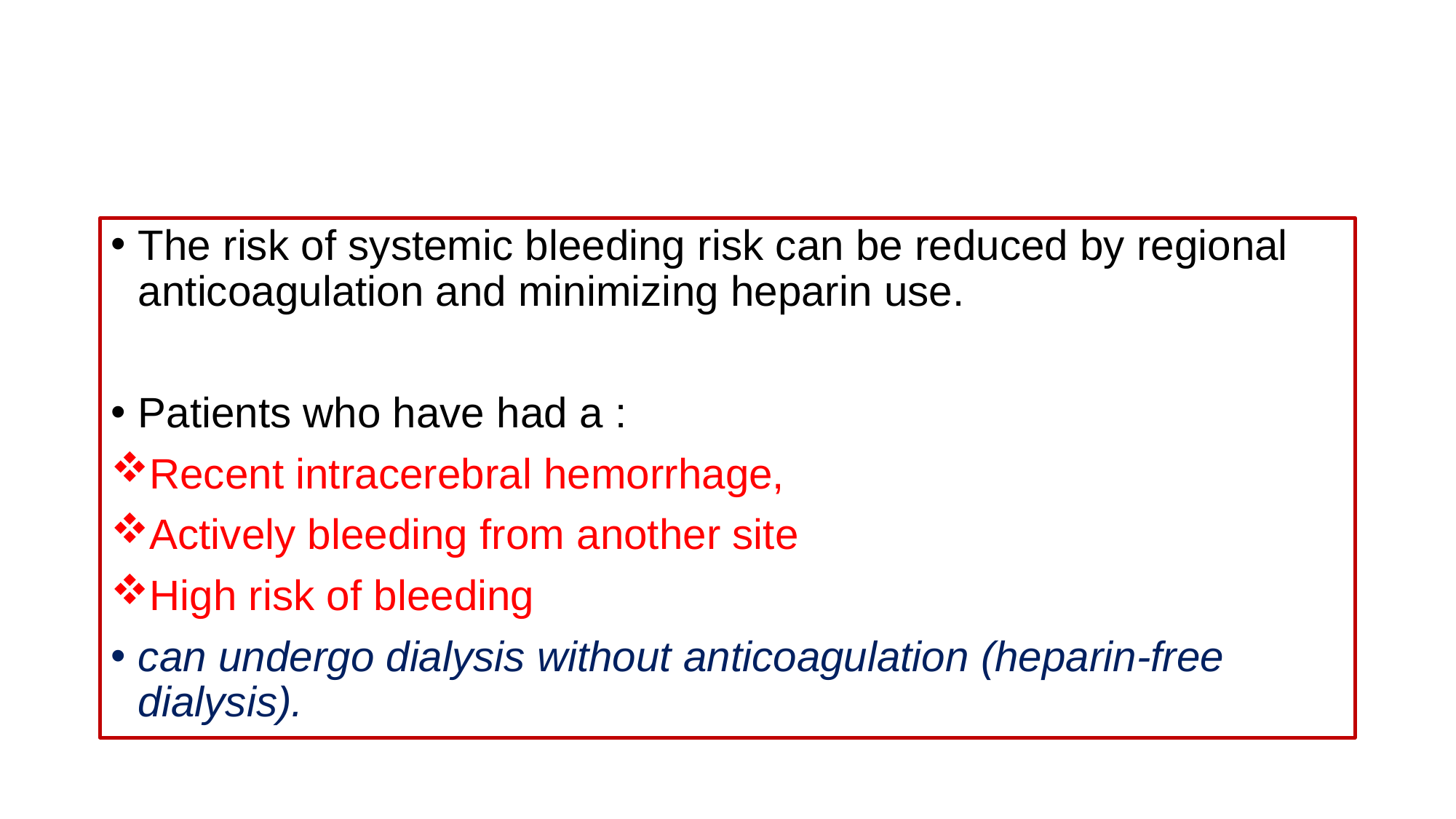

#
The risk of systemic bleeding risk can be reduced by regional anticoagulation and minimizing heparin use.

Patients who have had a :
Recent intracerebral hemorrhage,
Actively bleeding from another site
High risk of bleeding
can undergo dialysis without anticoagulation (heparin-free dialysis).